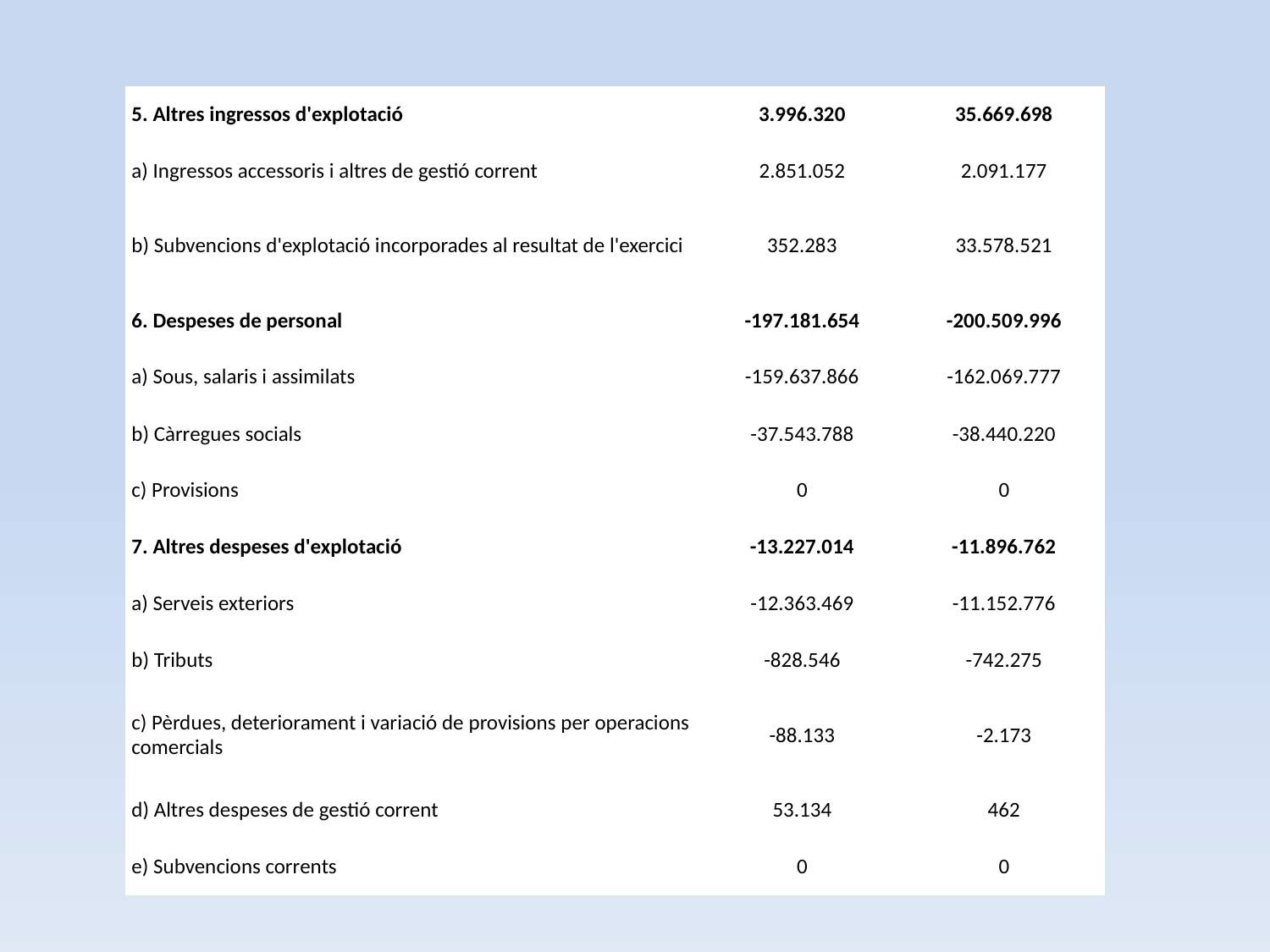

| 5. Altres ingressos d'explotació | 3.996.320 | 35.669.698 |
| --- | --- | --- |
| a) Ingressos accessoris i altres de gestió corrent | 2.851.052 | 2.091.177 |
| b) Subvencions d'explotació incorporades al resultat de l'exercici | 352.283 | 33.578.521 |
| 6. Despeses de personal | -197.181.654 | -200.509.996 |
| a) Sous, salaris i assimilats | -159.637.866 | -162.069.777 |
| b) Càrregues socials | -37.543.788 | -38.440.220 |
| c) Provisions | 0 | 0 |
| 7. Altres despeses d'explotació | -13.227.014 | -11.896.762 |
| a) Serveis exteriors | -12.363.469 | -11.152.776 |
| b) Tributs | -828.546 | -742.275 |
| c) Pèrdues, deteriorament i variació de provisions per operacions comercials | -88.133 | -2.173 |
| d) Altres despeses de gestió corrent | 53.134 | 462 |
| e) Subvencions corrents | 0 | 0 |